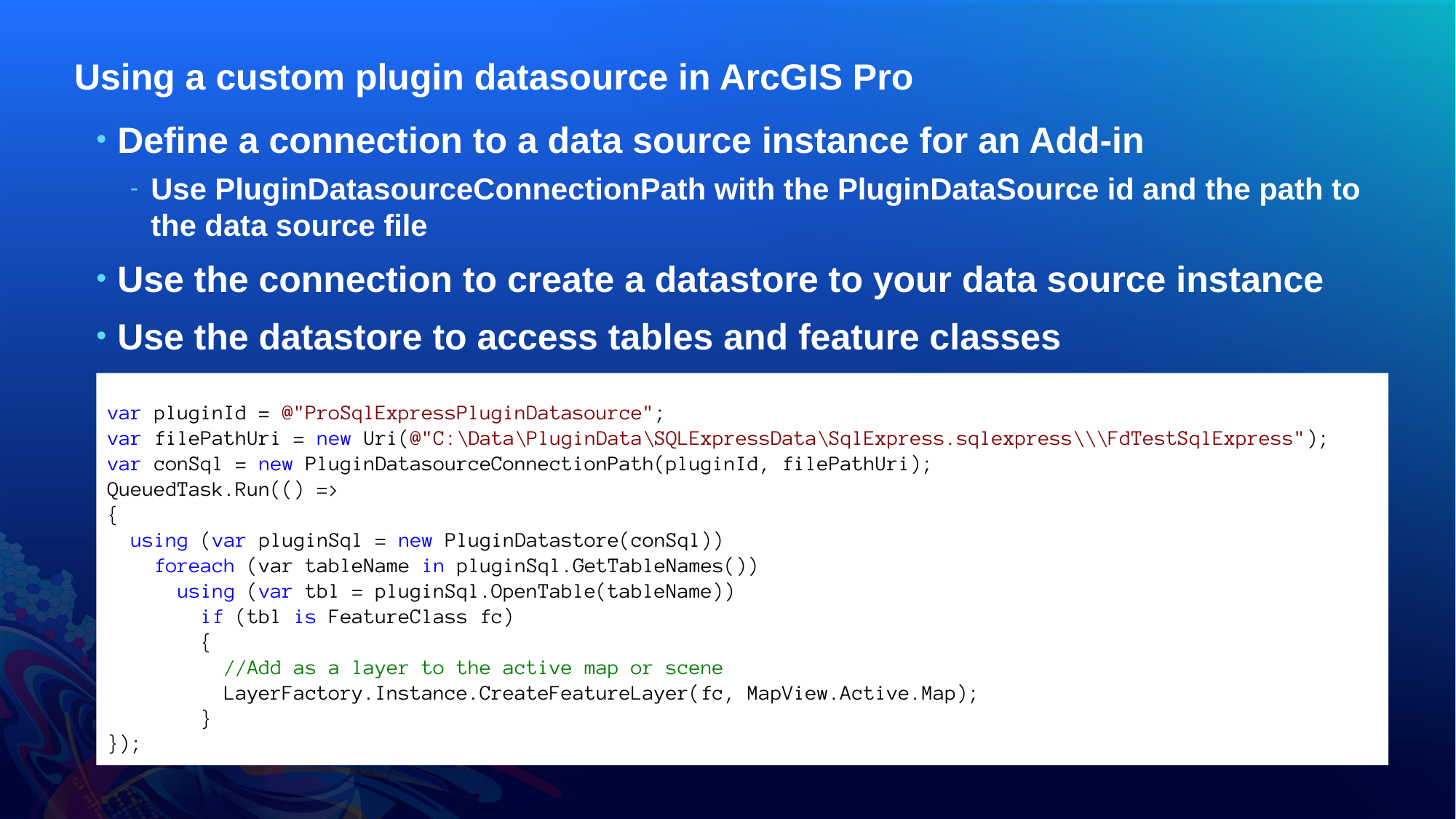

# Using a custom plugin datasource in ArcGIS Pro
Define a connection to a data source instance for an Add-in
Use PluginDatasourceConnectionPath with the PluginDataSource id and the path to the data source file
Use the connection to create a datastore to your data source instance
Use the datastore to access tables and feature classes

 var pluginId = @"ProSqlExpressPluginDatasource";
 var filePathUri = new Uri(@"C:\Data\PluginData\SQLExpressData\SqlExpress.sqlexpress\\\FdTestSqlExpress");
 var conSql = new PluginDatasourceConnectionPath(pluginId, filePathUri);
 QueuedTask.Run(() =>
 {
   using (var pluginSql = new PluginDatastore(conSql))
     foreach (var tableName in pluginSql.GetTableNames())
       using (var tbl = pluginSql.OpenTable(tableName))
         if (tbl is FeatureClass fc)
         {
           //Add as a layer to the active map or scene
           LayerFactory.Instance.CreateFeatureLayer(fc, MapView.Active.Map);
         }
 });